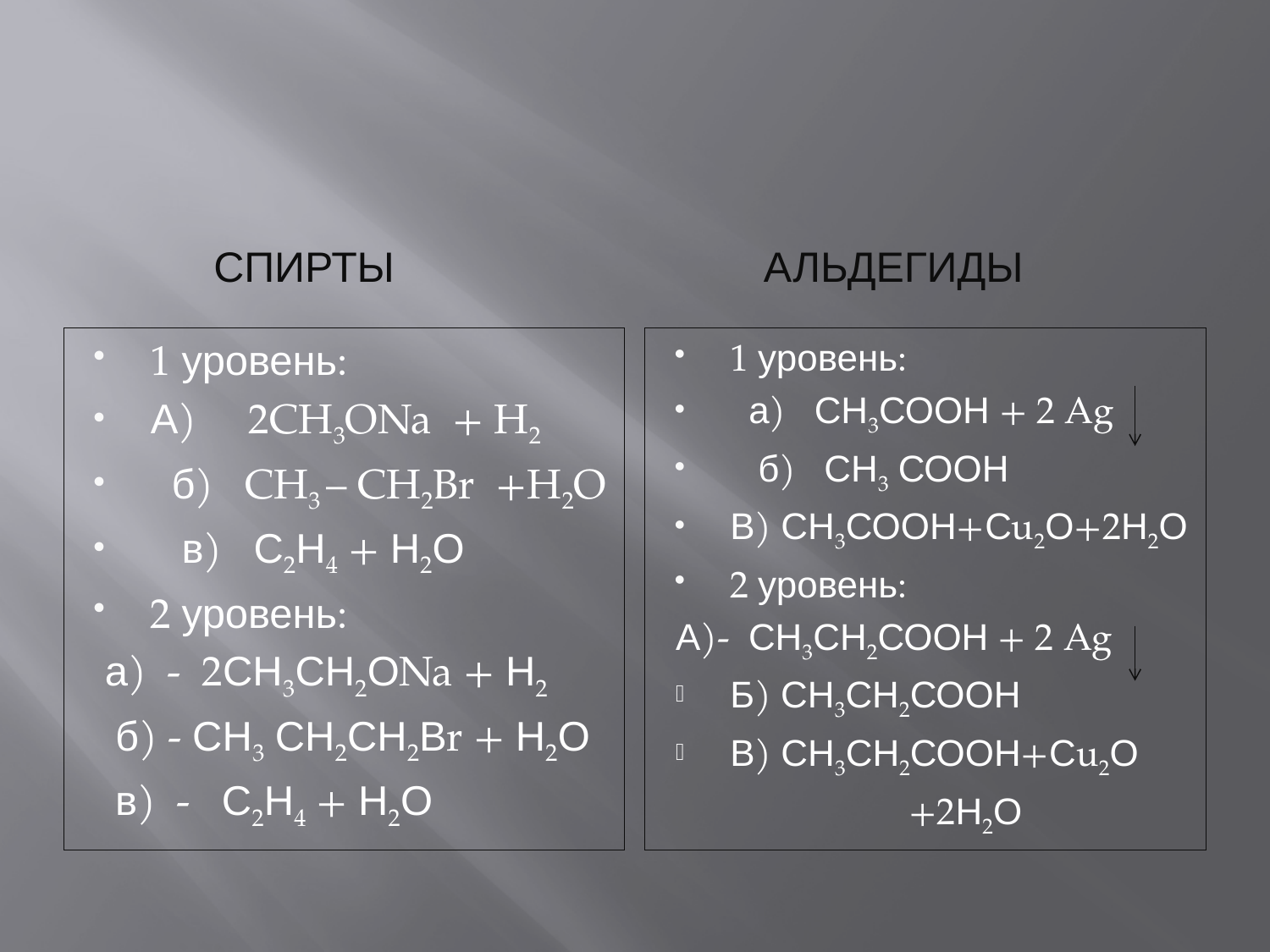

#
             Спирты
          Альдегиды
1 уровень:
А)     2CH3ONa  + H2
  б)   CH3 – CH2Br  +H2O
   в)   С2Н4 + Н2О
2 уровень:
 а)  -  2СН3СН2ОNa + Н2
  б) - СН3 СН2СН2Вr + Н2О
  в)  -   С2Н4 + Н2О
1 уровень:
  а)   СН3СООН + 2 Ag
   б)   СН3 СООН
В) СН3СООН+Сu2О+2Н2О
2 уровень:
А)-  СН3СН2СООН + 2 Ag
Б) СН3СН2СООН
В) СН3СН2СООН+Сu2О
                         +2Н2О